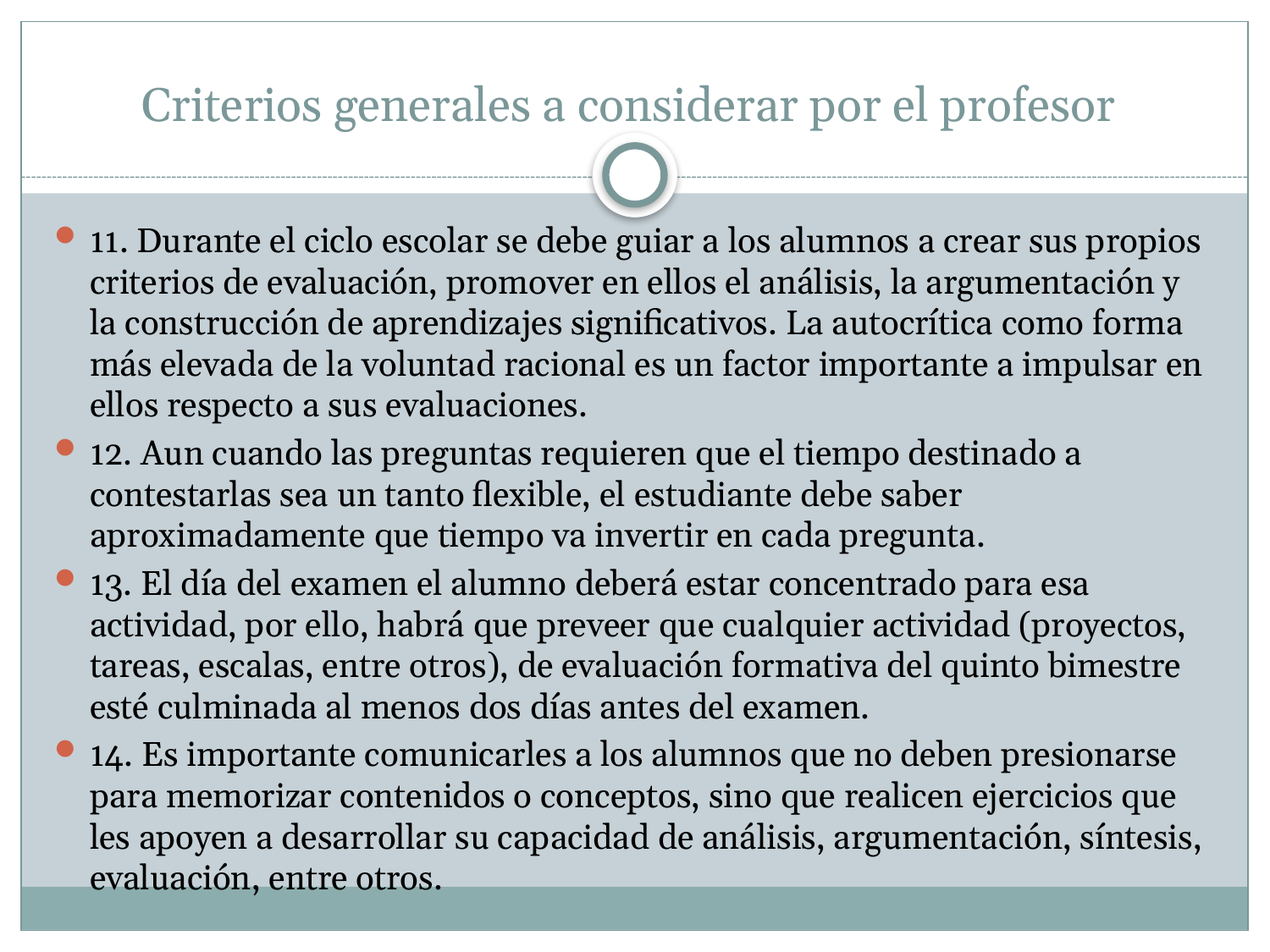

# Criterios generales a considerar por el profesor
11. Durante el ciclo escolar se debe guiar a los alumnos a crear sus propios criterios de evaluación, promover en ellos el análisis, la argumentación y la construcción de aprendizajes significativos. La autocrítica como forma más elevada de la voluntad racional es un factor importante a impulsar en ellos respecto a sus evaluaciones.
12. Aun cuando las preguntas requieren que el tiempo destinado a contestarlas sea un tanto flexible, el estudiante debe saber aproximadamente que tiempo va invertir en cada pregunta.
13. El día del examen el alumno deberá estar concentrado para esa actividad, por ello, habrá que preveer que cualquier actividad (proyectos, tareas, escalas, entre otros), de evaluación formativa del quinto bimestre esté culminada al menos dos días antes del examen.
14. Es importante comunicarles a los alumnos que no deben presionarse para memorizar contenidos o conceptos, sino que realicen ejercicios que les apoyen a desarrollar su capacidad de análisis, argumentación, síntesis, evaluación, entre otros.